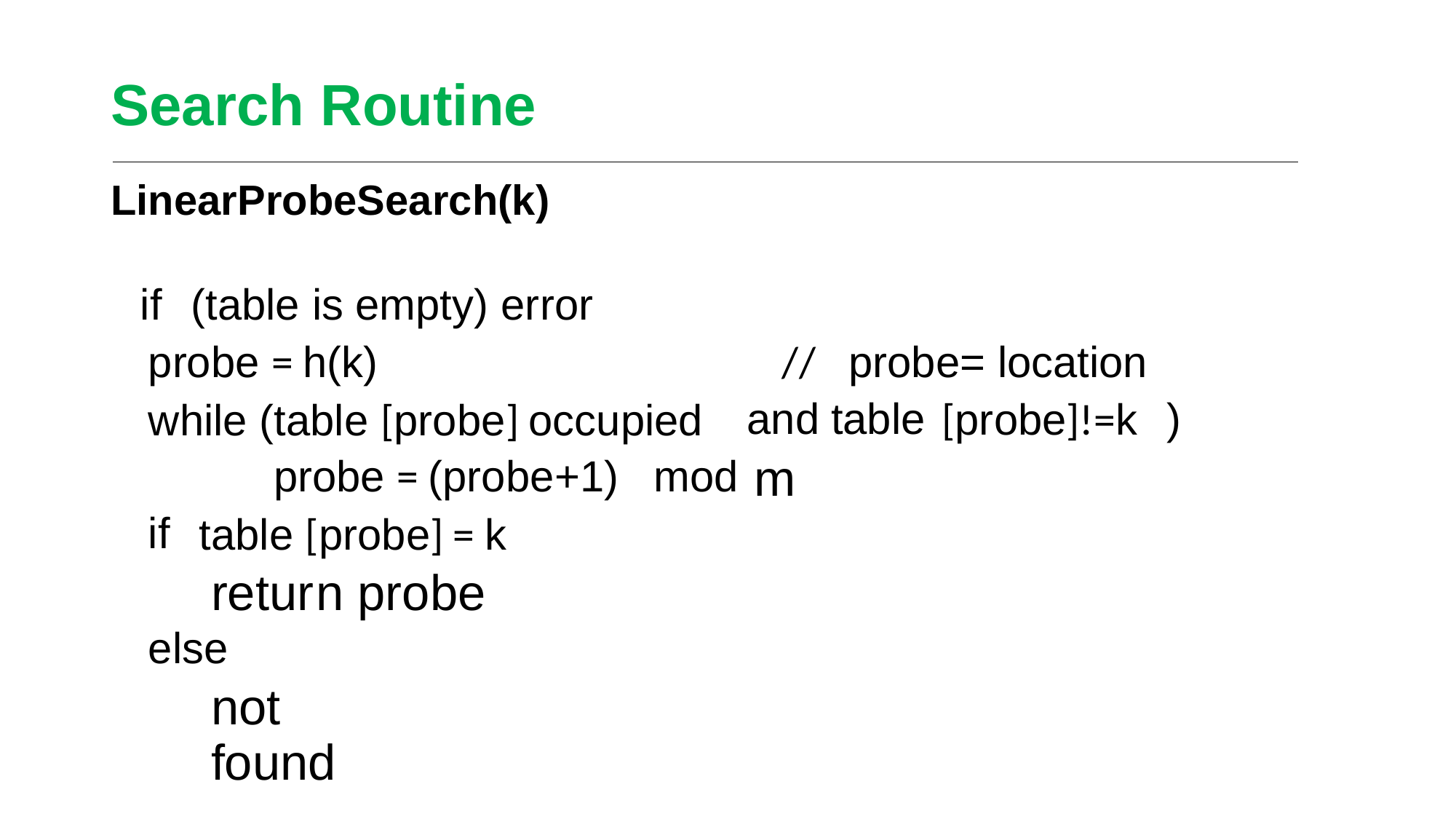

Search Routine

LinearProbeSearch(k)
if
(table is empty) error
probe = h(k)
while (table [probe] occupied
//   probe= location
and
m
table
[probe]!=k
)
probe = (probe+1)
table [probe] = k
return probe
mod
if
else
not found